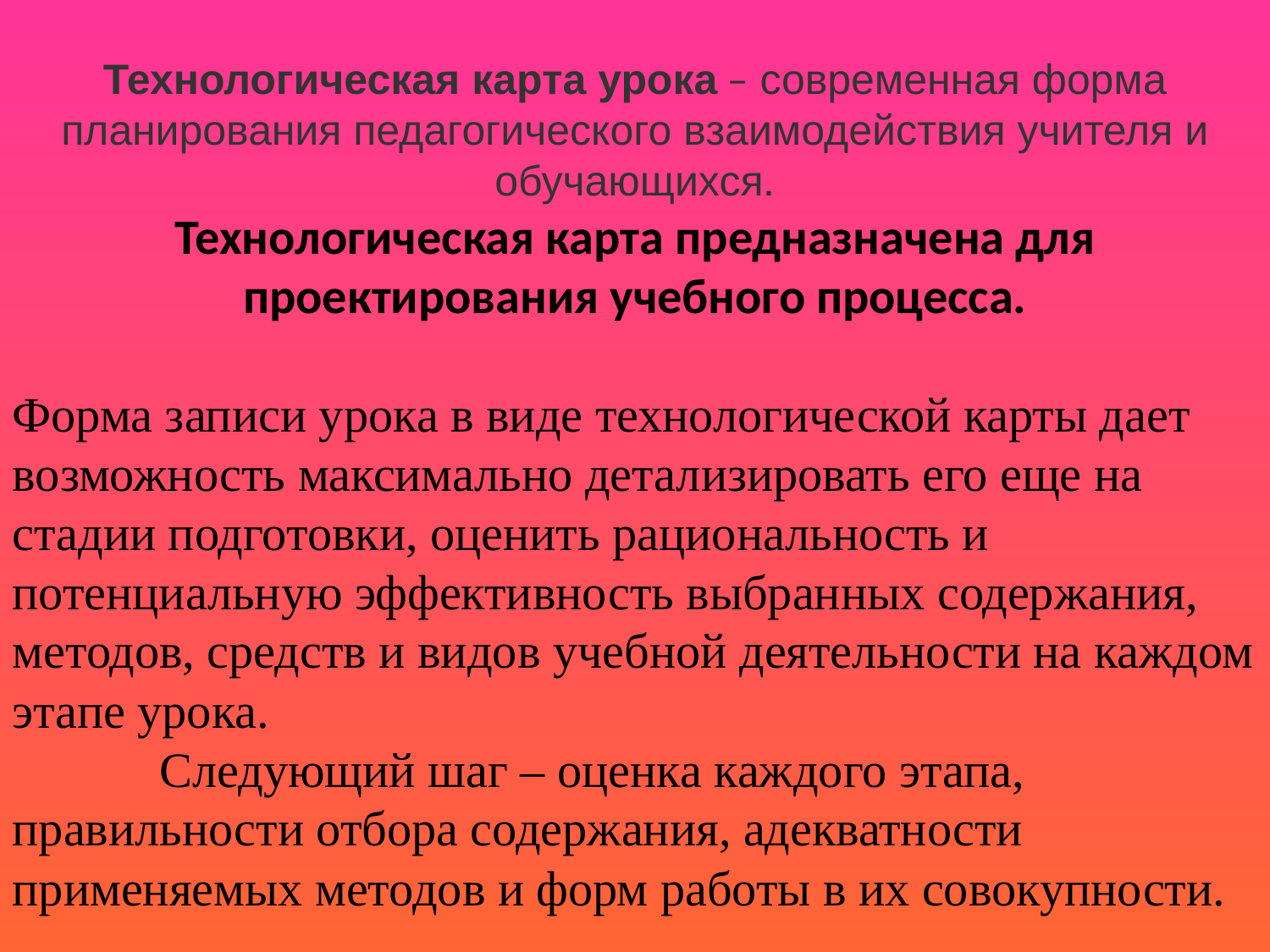

Технологическая карта урока – современная форма планирования педагогического взаимодействия учителя и обучающихся.
Технологическая карта предназначена для проектирования учебного процесса.

Форма записи урока в виде технологической карты дает возможность максимально детализировать его еще на стадии подготовки, оценить рациональность и потенциальную эффективность выбранных содержания, методов, средств и видов учебной деятельности на каждом этапе урока.
            Следующий шаг – оценка каждого этапа, правильности отбора содержания, адекватности применяемых методов и форм работы в их совокупности.